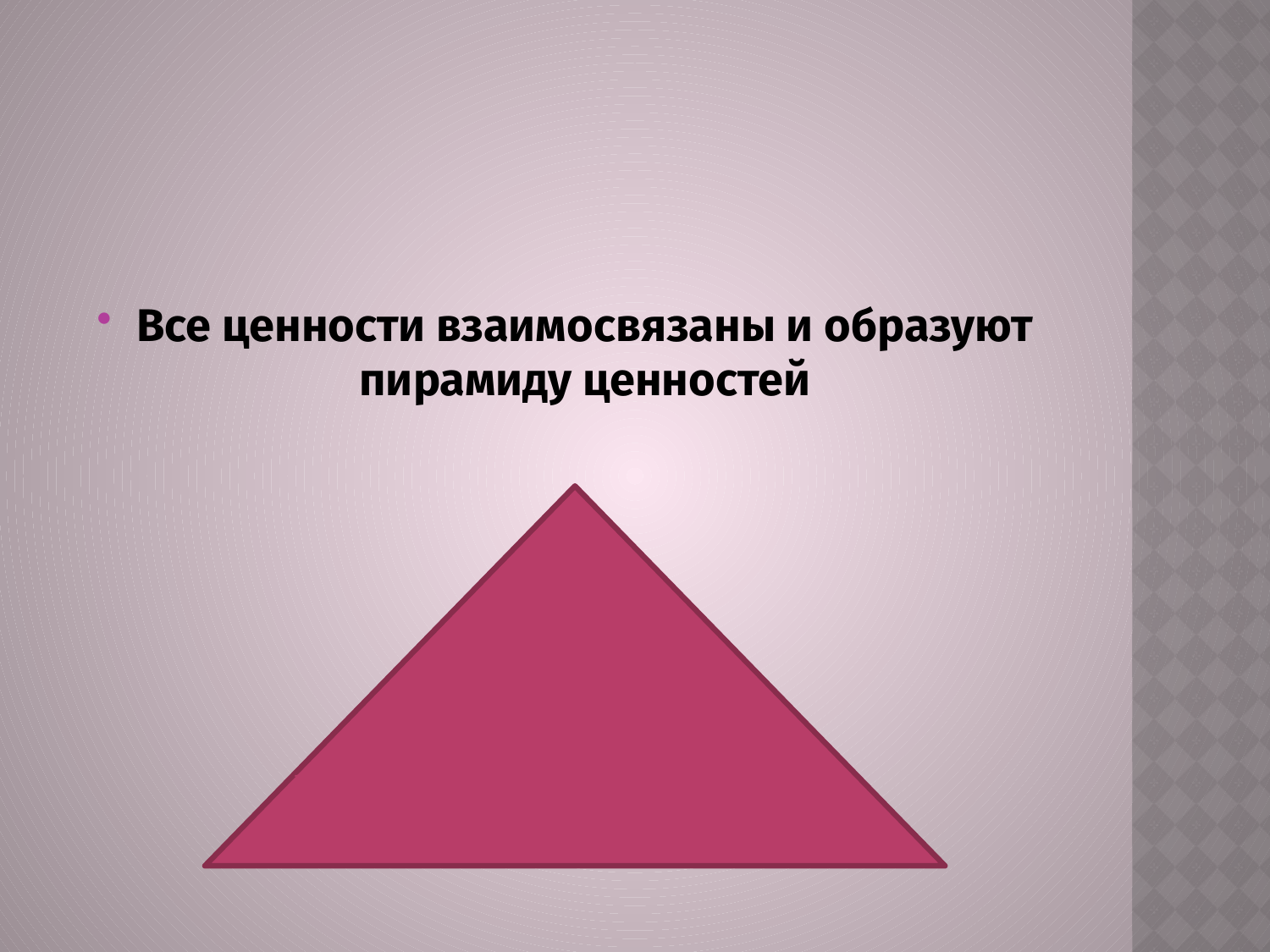

#

Все ценности взаимосвязаны и образуют пирамиду ценностей